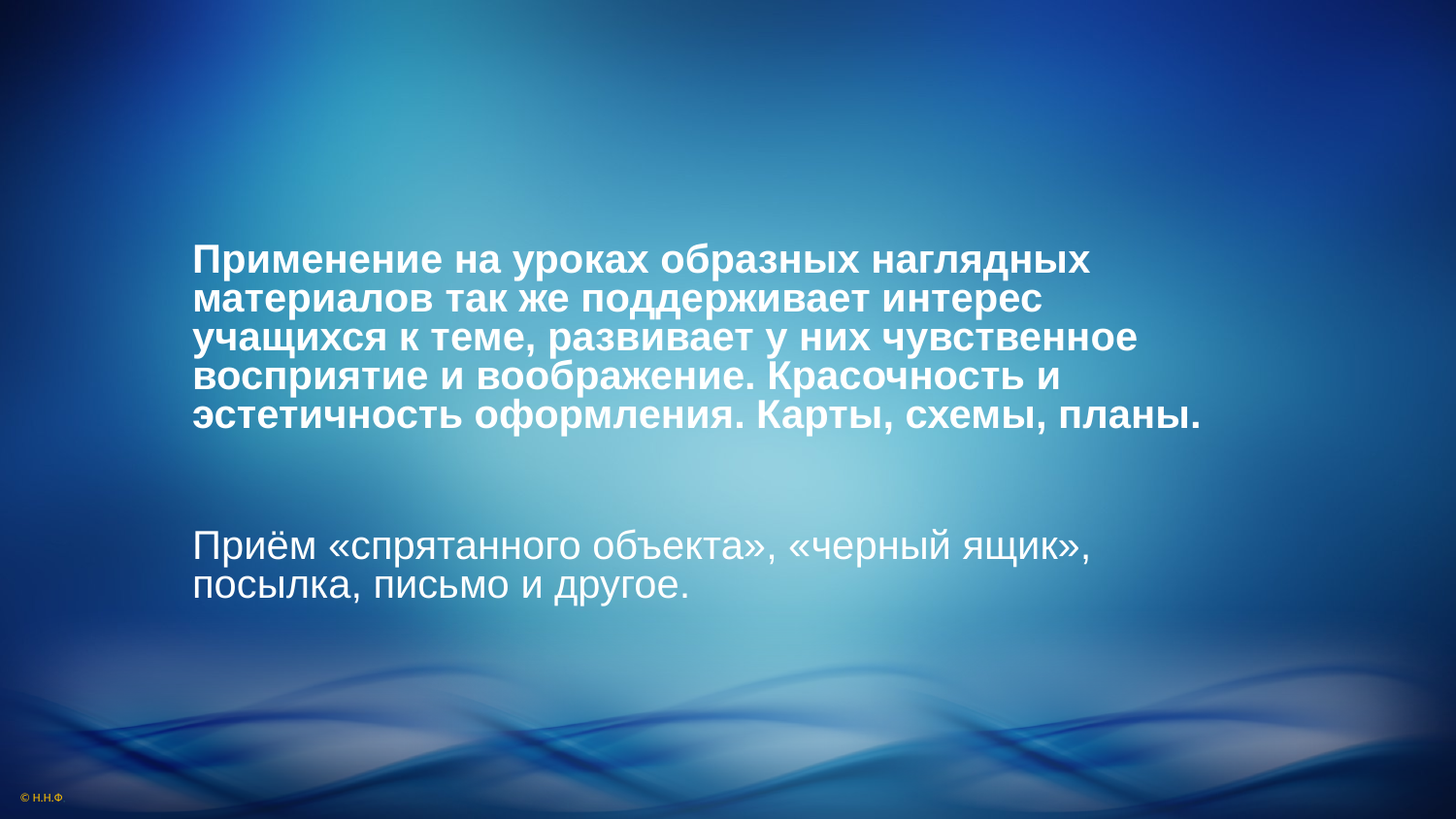

Применение на уроках образных наглядных материалов так же поддерживает интерес учащихся к теме, развивает у них чувственное восприятие и воображение. Красочность и эстетичность оформления. Карты, схемы, планы.

Приём «спрятанного объекта», «черный ящик», посылка, письмо и другое.